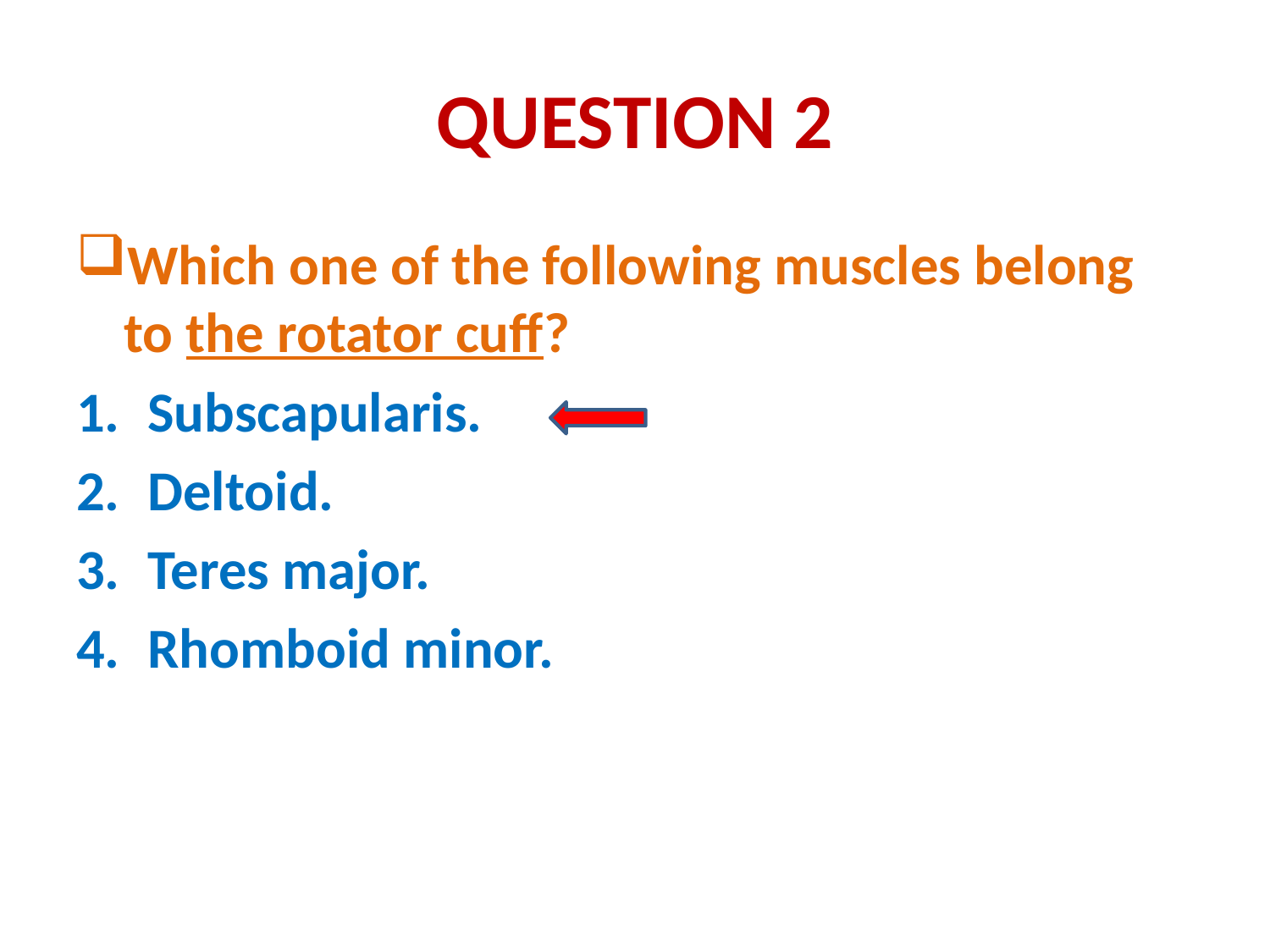

# QUESTION 2
Which one of the following muscles belong to the rotator cuff?
Subscapularis.
Deltoid.
Teres major.
Rhomboid minor.